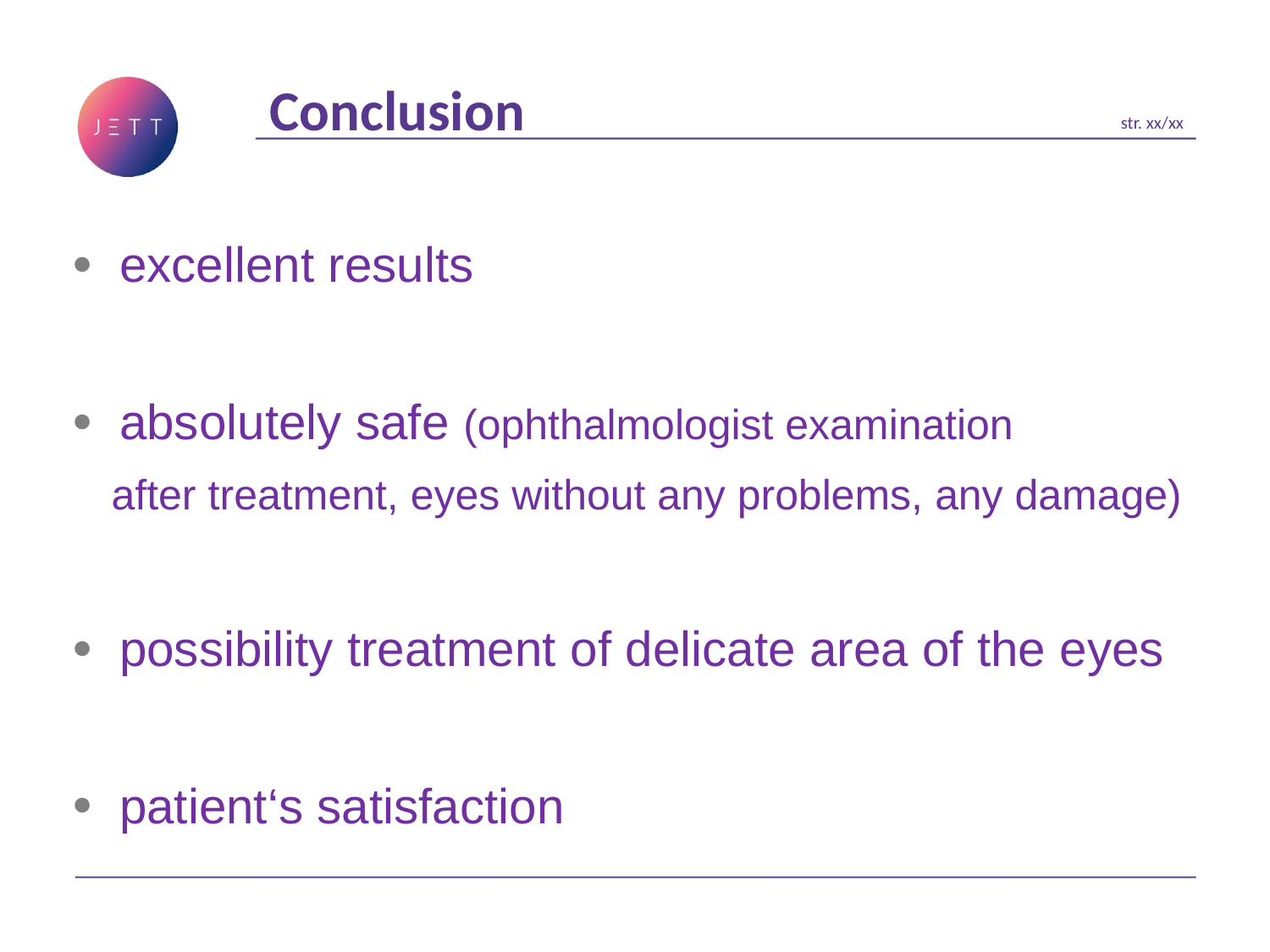

Conclusion
str. xx/xx
excellent results

absolutely safe (ophthalmologist examination
after treatment, eyes without any problems, any damage)

possibility treatment of delicate area of the eyes

patient‘s satisfaction